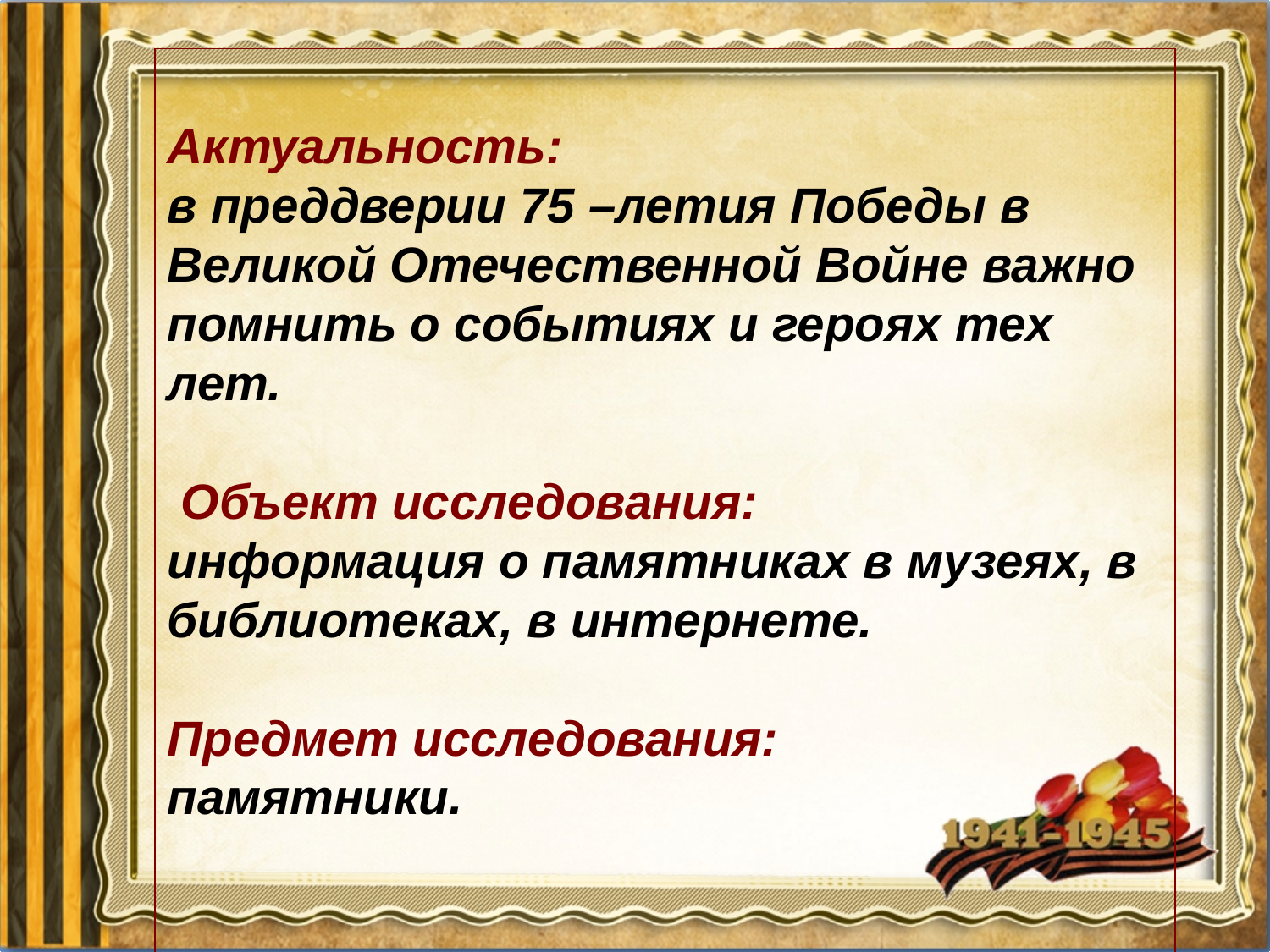

Актуальность:
в преддверии 75 –летия Победы в Великой Отечественной Войне важно помнить о событиях и героях тех лет.

 Объект исследования:
информация о памятниках в музеях, в библиотеках, в интернете.

Предмет исследования:
памятники.